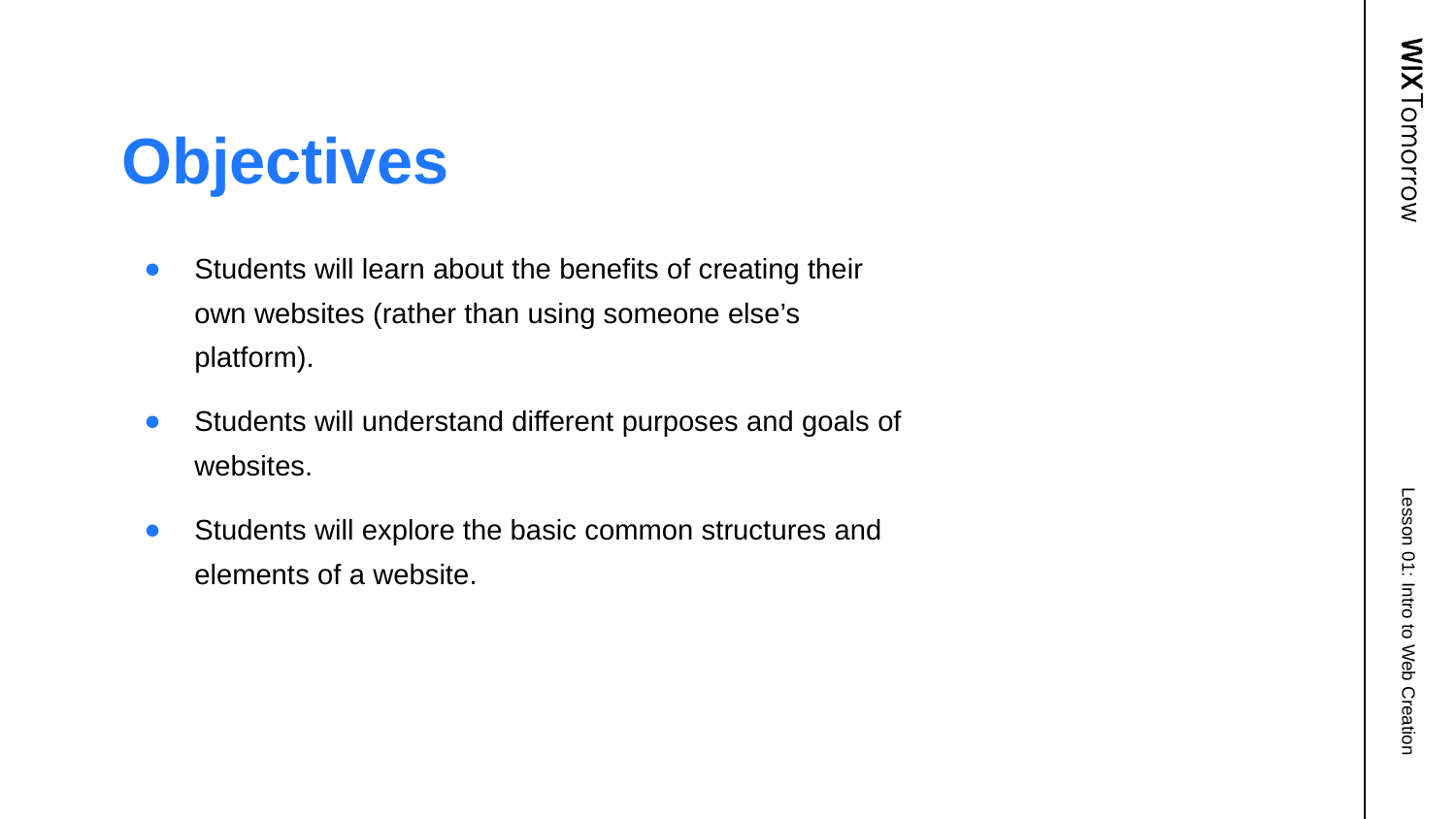

# Objectives
Students will learn about the benefits of creating their own websites (rather than using someone else’s platform).
Students will understand different purposes and goals of websites.
Students will explore the basic common structures and elements of a website.